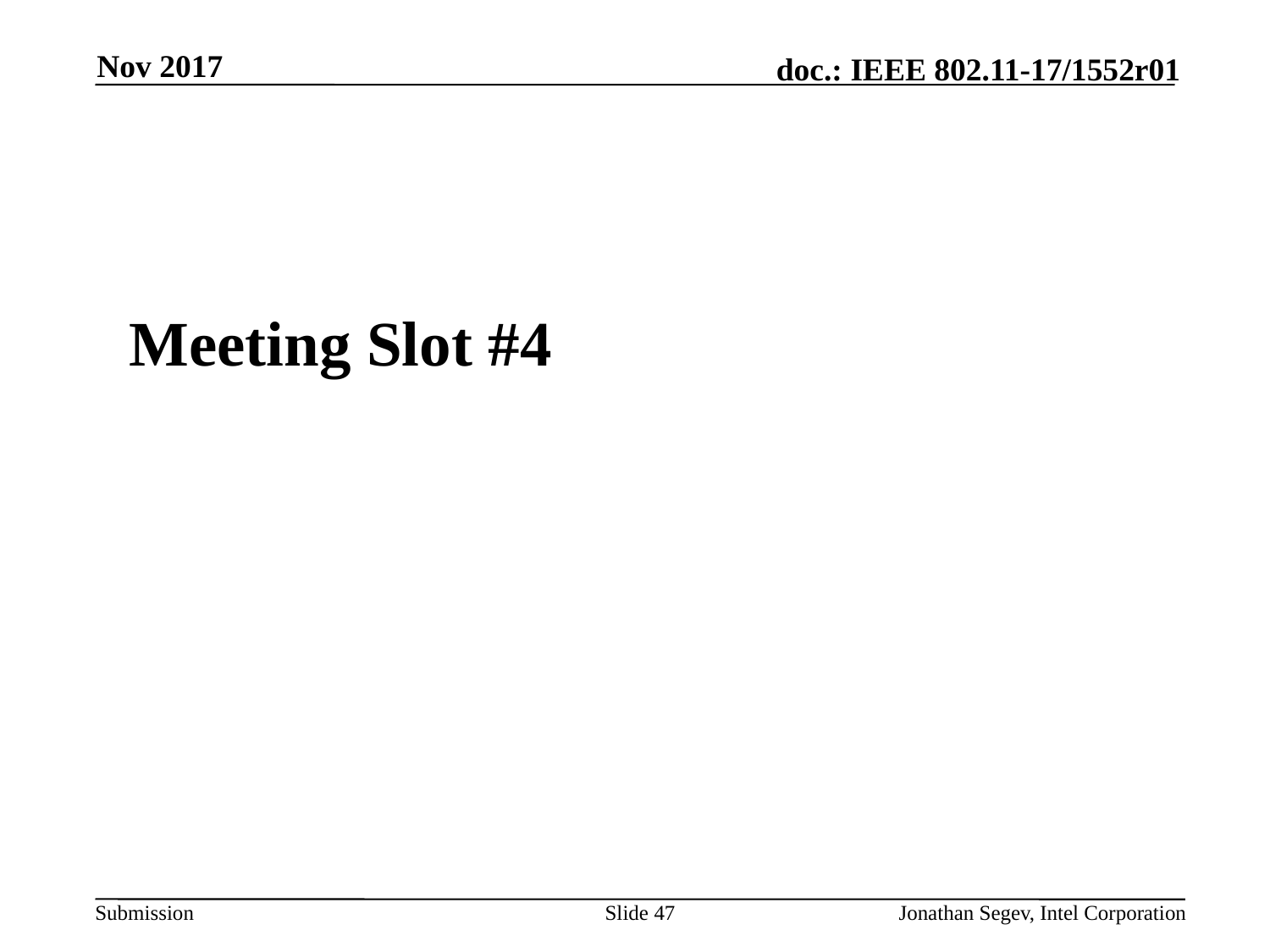

Nov 2017
#
Meeting Slot #4

Slide 47
Jonathan Segev, Intel Corporation